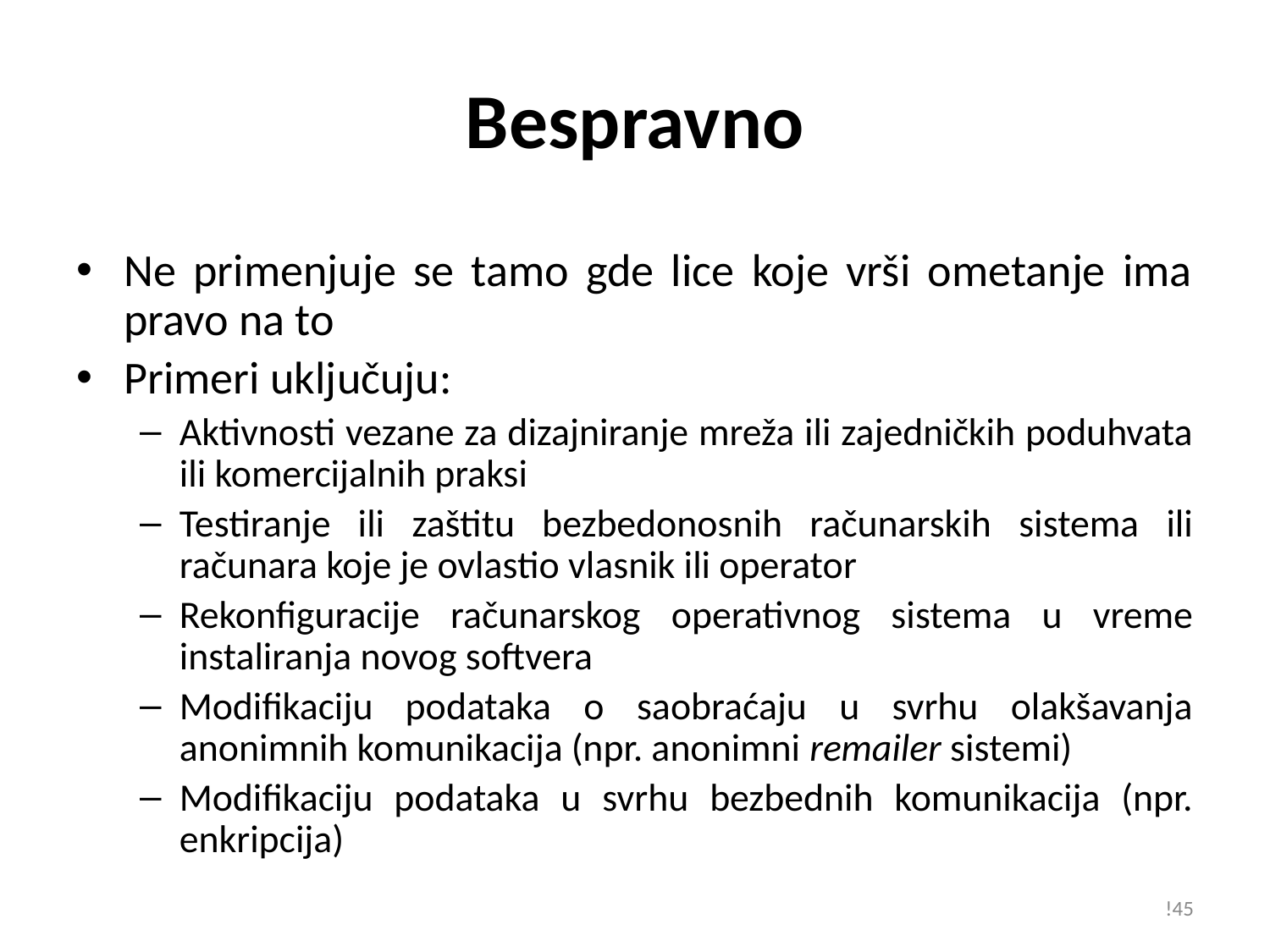

# Bespravno
Ne primenjuje se tamo gde lice koje vrši ometanje ima pravo na to
Primeri uključuju:
Aktivnosti vezane za dizajniranje mreža ili zajedničkih poduhvata ili komercijalnih praksi
Testiranje ili zaštitu bezbedonosnih računarskih sistema ili računara koje je ovlastio vlasnik ili operator
Rekonfiguracije računarskog operativnog sistema u vreme instaliranja novog softvera
Modifikaciju podataka o saobraćaju u svrhu olakšavanja anonimnih komunikacija (npr. anonimni remailer sistemi)
Modifikaciju podataka u svrhu bezbednih komunikacija (npr. enkripcija)
!45